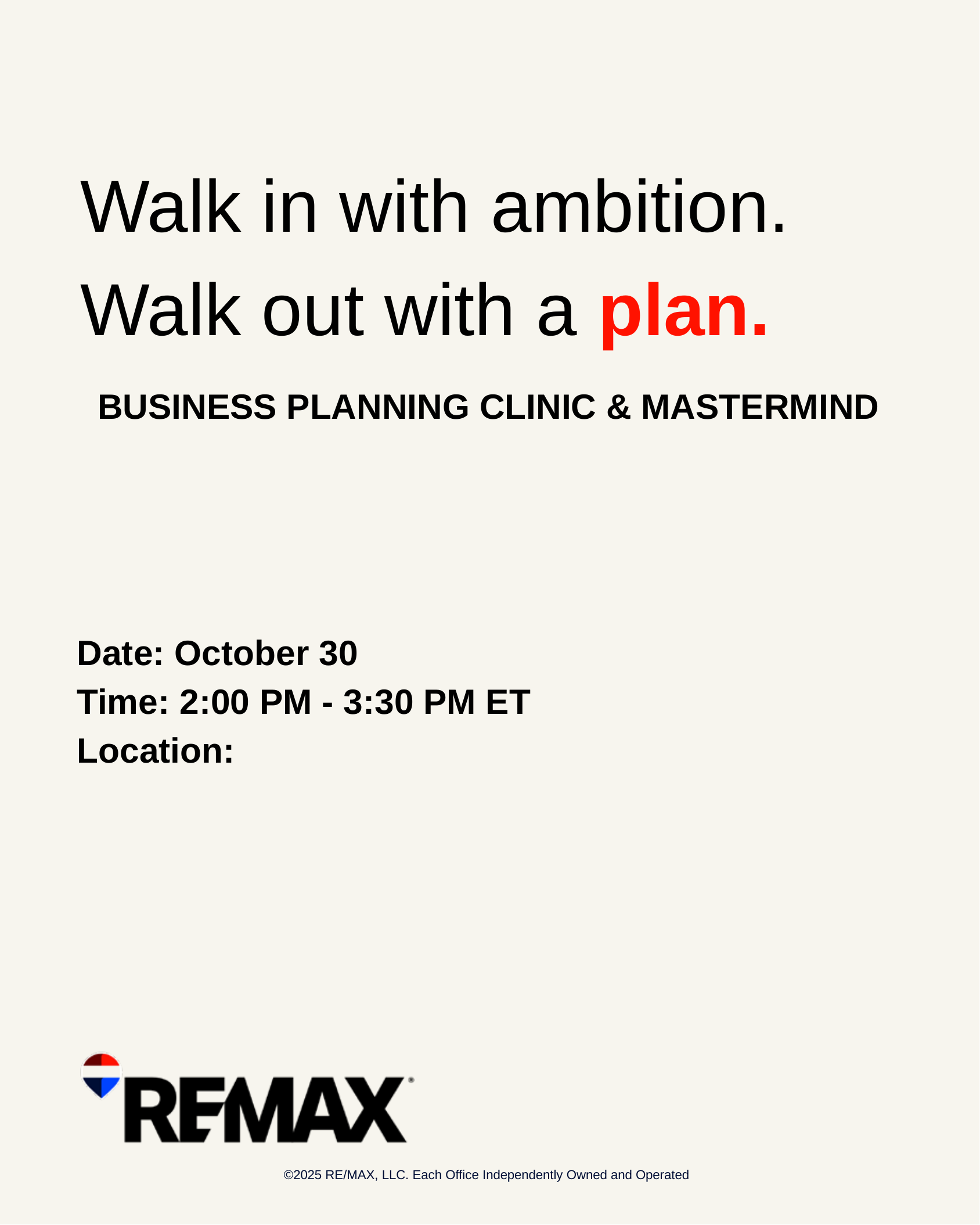

Walk in with ambition.
Walk out with a plan.
BUSINESS PLANNING CLINIC & MASTERMIND
Date: October 30
Time: 2:00 PM - 3:30 PM ET
Location:

©2025 RE/MAX, LLC. Each Office Independently Owned and Operated